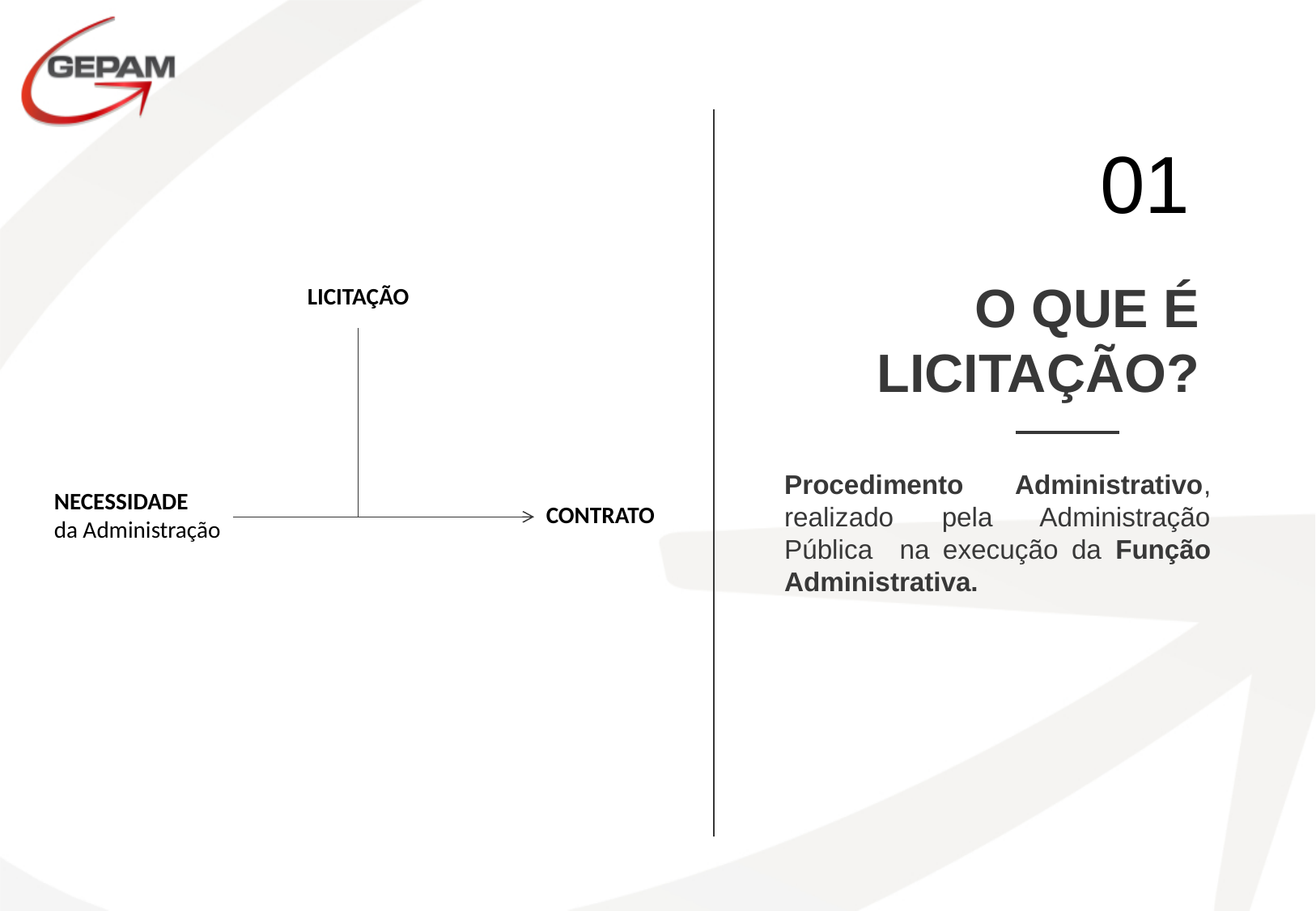

01
O QUE É LICITAÇÃO?
LICITAÇÃO
Procedimento Administrativo, realizado pela Administração Pública  na execução da Função Administrativa.
NECESSIDADE
da Administração
CONTRATO